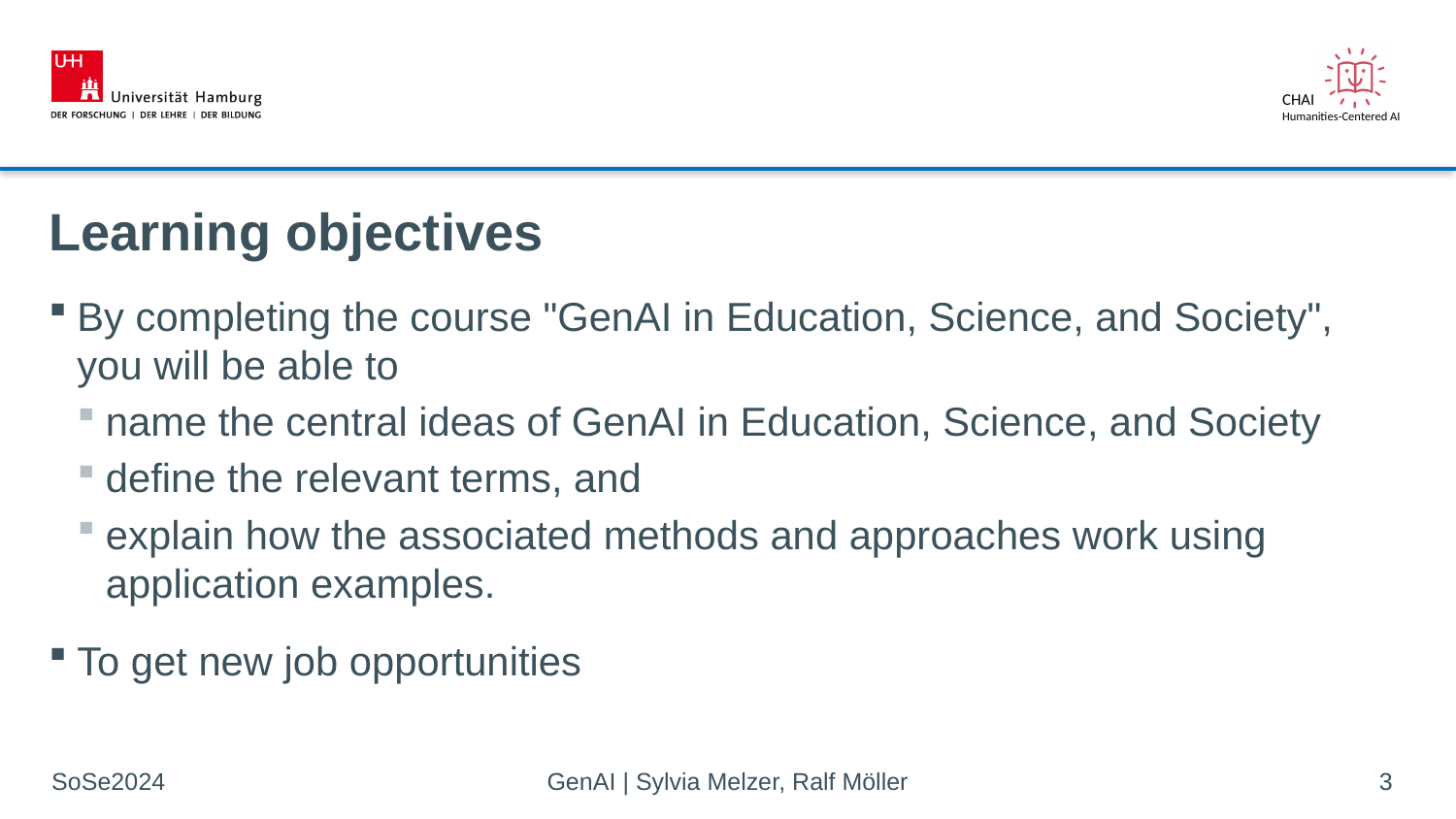

# Learning objectives
By completing the course "GenAI in Education, Science, and Society", you will be able to
name the central ideas of GenAI in Education, Science, and Society
define the relevant terms, and
explain how the associated methods and approaches work using application examples.
To get new job opportunities

SoSe2024
GenAI | Sylvia Melzer, Ralf Möller
3